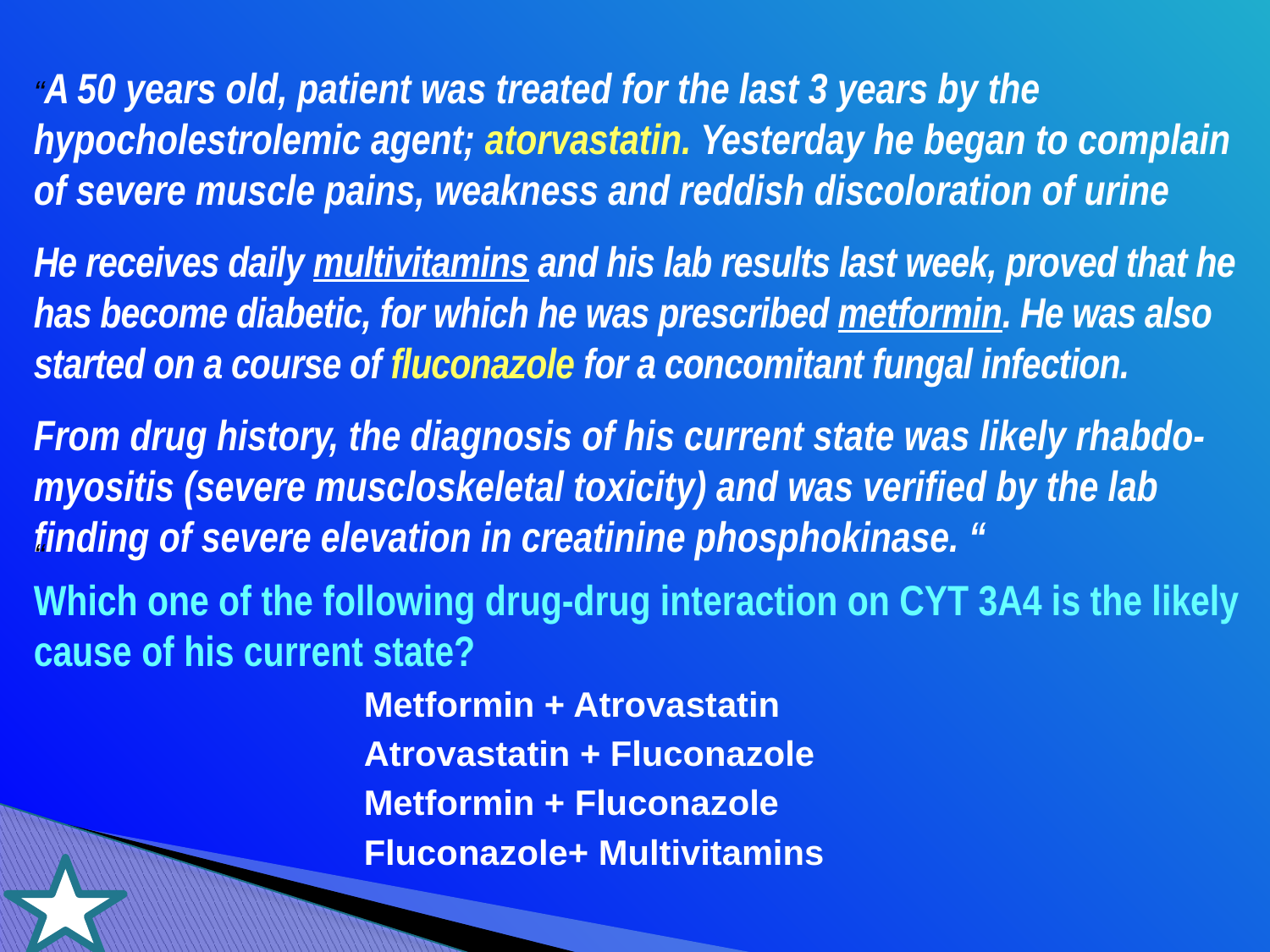

“A 50 years old, patient was treated for the last 3 years by the hypocholestrolemic agent; atorvastatin. Yesterday he began to complain of severe muscle pains, weakness and reddish discoloration of urine
He receives daily multivitamins and his lab results last week, proved that he has become diabetic, for which he was prescribed metformin. He was also started on a course of fluconazole for a concomitant fungal infection.
From drug history, the diagnosis of his current state was likely rhabdo-myositis (severe muscloskeletal toxicity) and was verified by the lab finding of severe elevation in creatinine phosphokinase. “
“
Which one of the following drug-drug interaction on CYT 3A4 is the likely cause of his current state?
		Metformin + Atrovastatin
		Atrovastatin + Fluconazole
		Metformin + Fluconazole
		Fluconazole+ Multivitamins